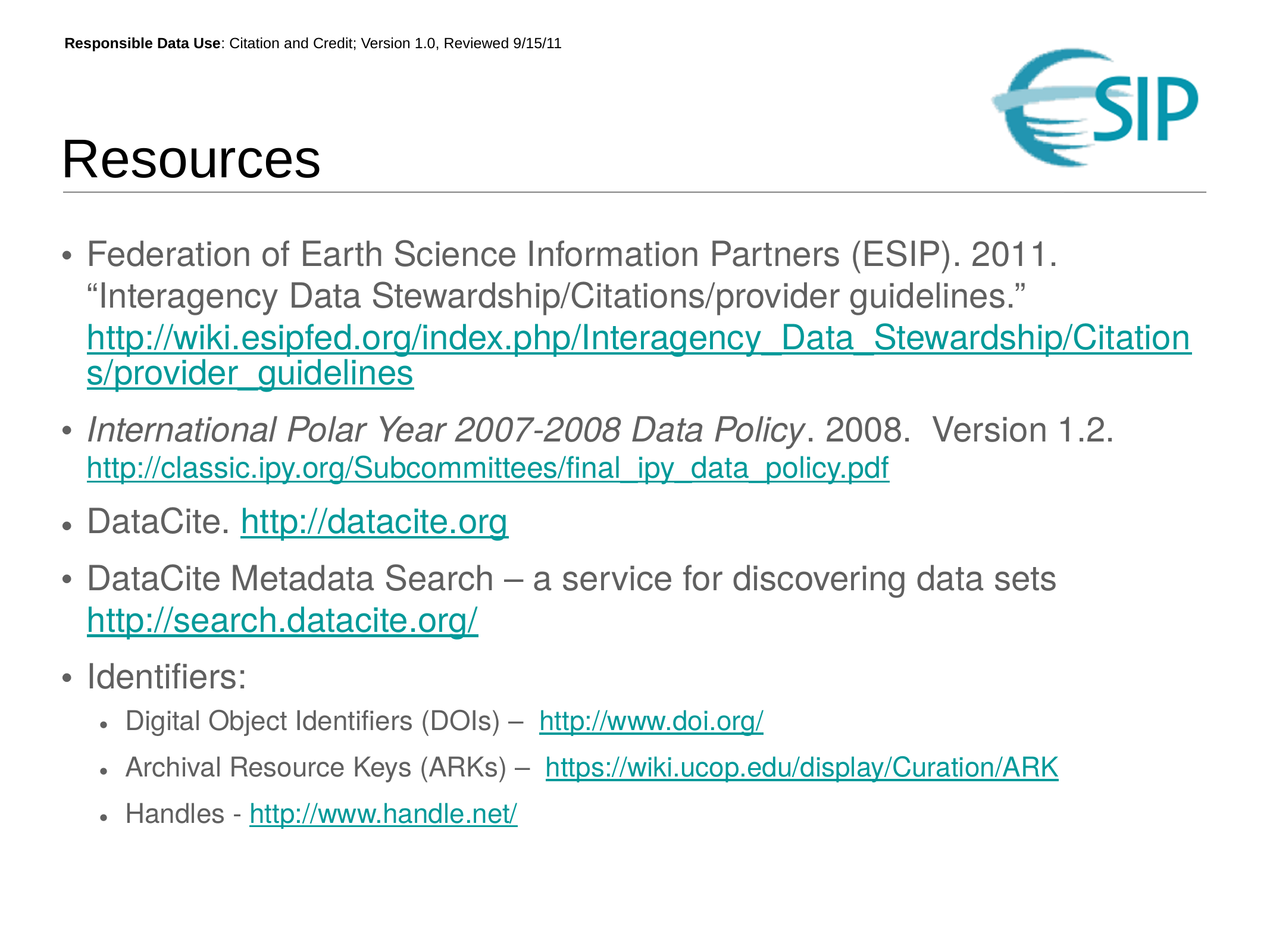

# Resources
Federation of Earth Science Information Partners (ESIP). 2011. “Interagency Data Stewardship/Citations/provider guidelines.” http://wiki.esipfed.org/index.php/Interagency_Data_Stewardship/Citations/provider_guidelines
International Polar Year 2007-2008 Data Policy. 2008.  Version 1.2. http://classic.ipy.org/Subcommittees/final_ipy_data_policy.pdf
DataCite. http://datacite.org
DataCite Metadata Search – a service for discovering data sets http://search.datacite.org/
Identifiers:
Digital Object Identifiers (DOIs) –  http://www.doi.org/
Archival Resource Keys (ARKs) –  https://wiki.ucop.edu/display/Curation/ARK
Handles - http://www.handle.net/